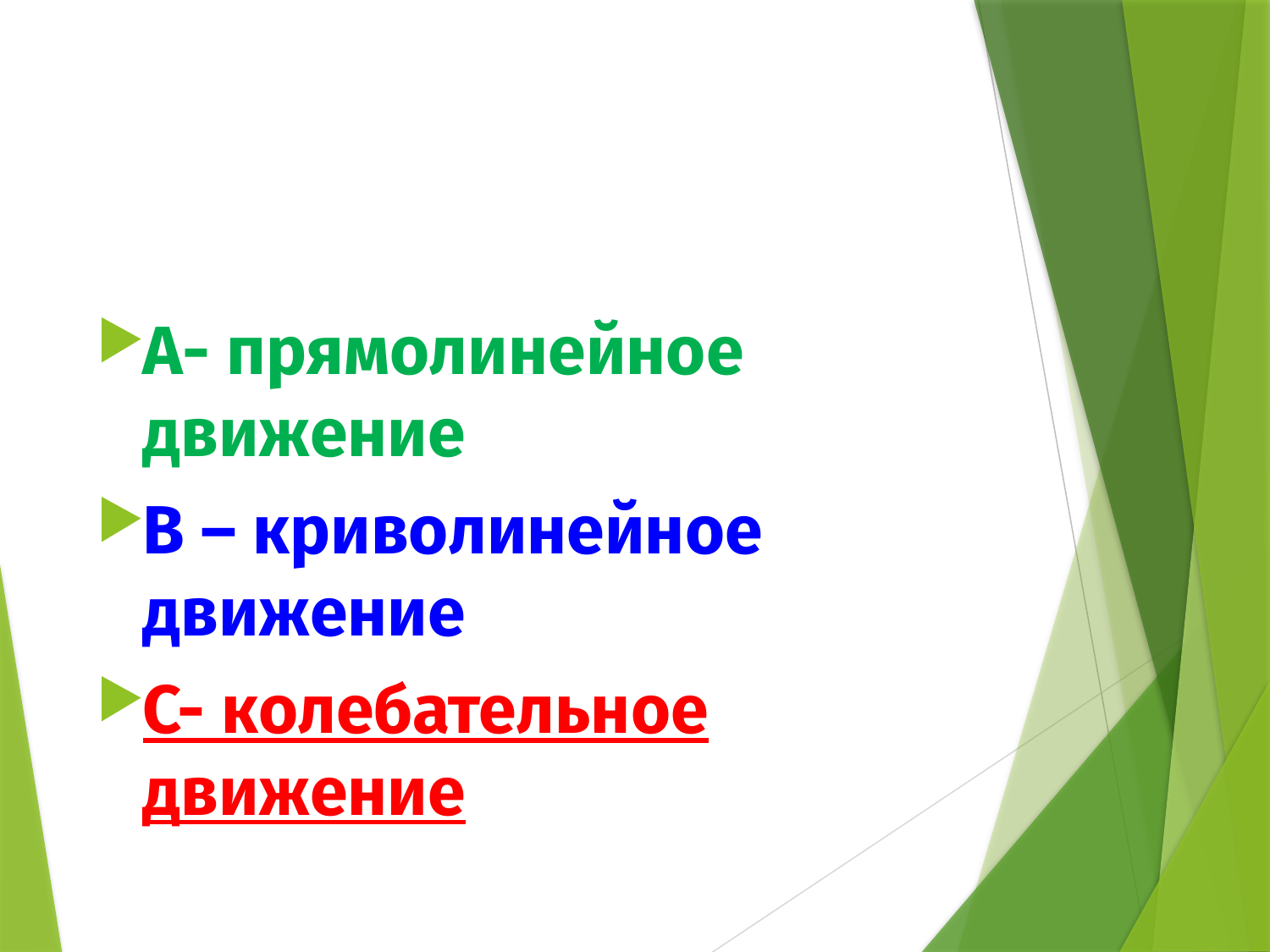

#
А- прямолинейное движение
В – криволинейное движение
С- колебательное движение